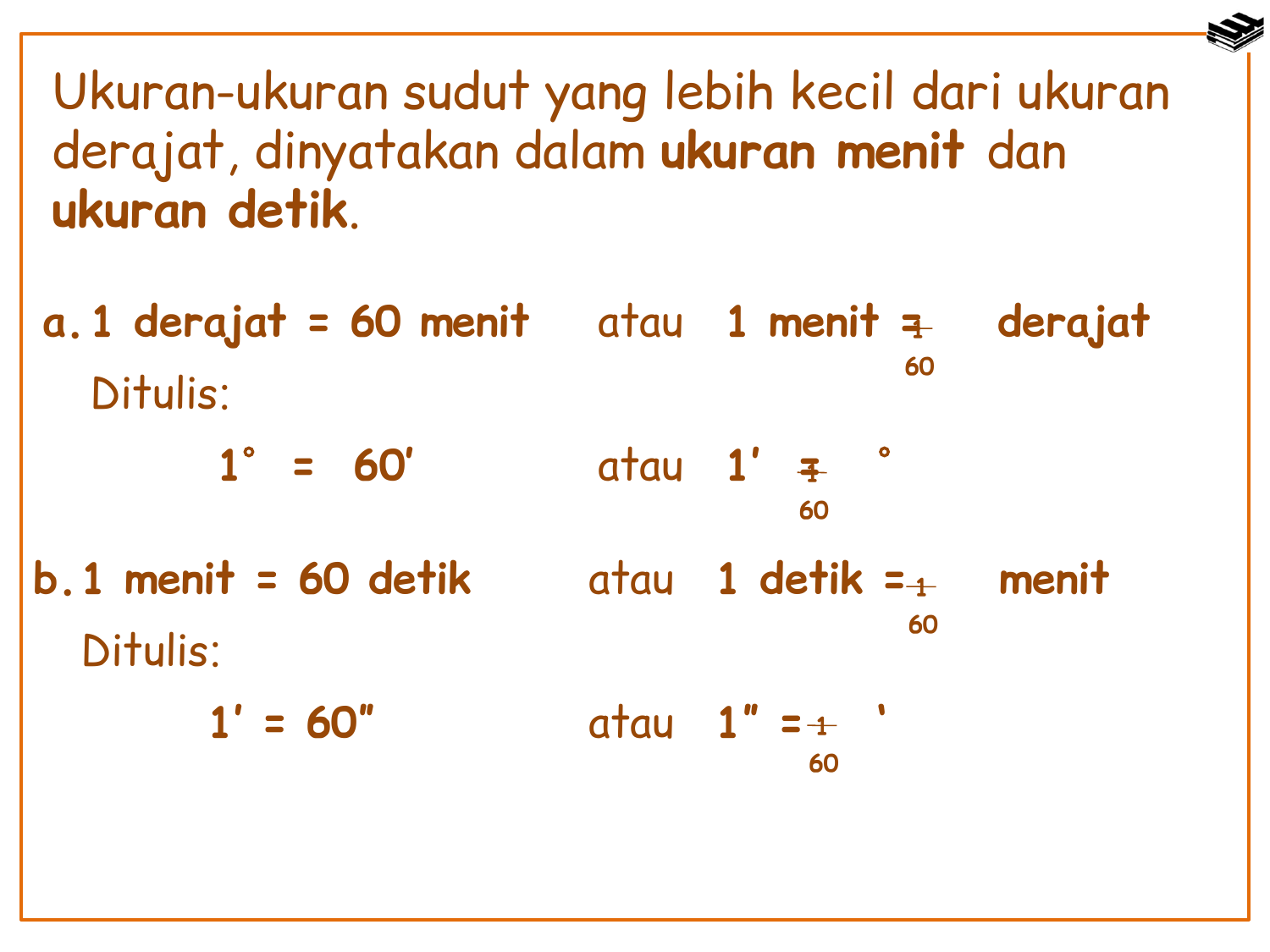

Ukuran-ukuran sudut yang lebih kecil dari ukuran derajat, dinyatakan dalam ukuran menit dan ukuran detik.
1 derajat = 60 menit	atau	1 menit =    derajat
	Ditulis:
		1°  =  60’		atau 	1’  =   °
1
60
1
60
1 menit = 60 detik	atau	1 detik =     menit
	Ditulis:
		1’ = 60”		atau	1” =    ‘
1
60
1
60